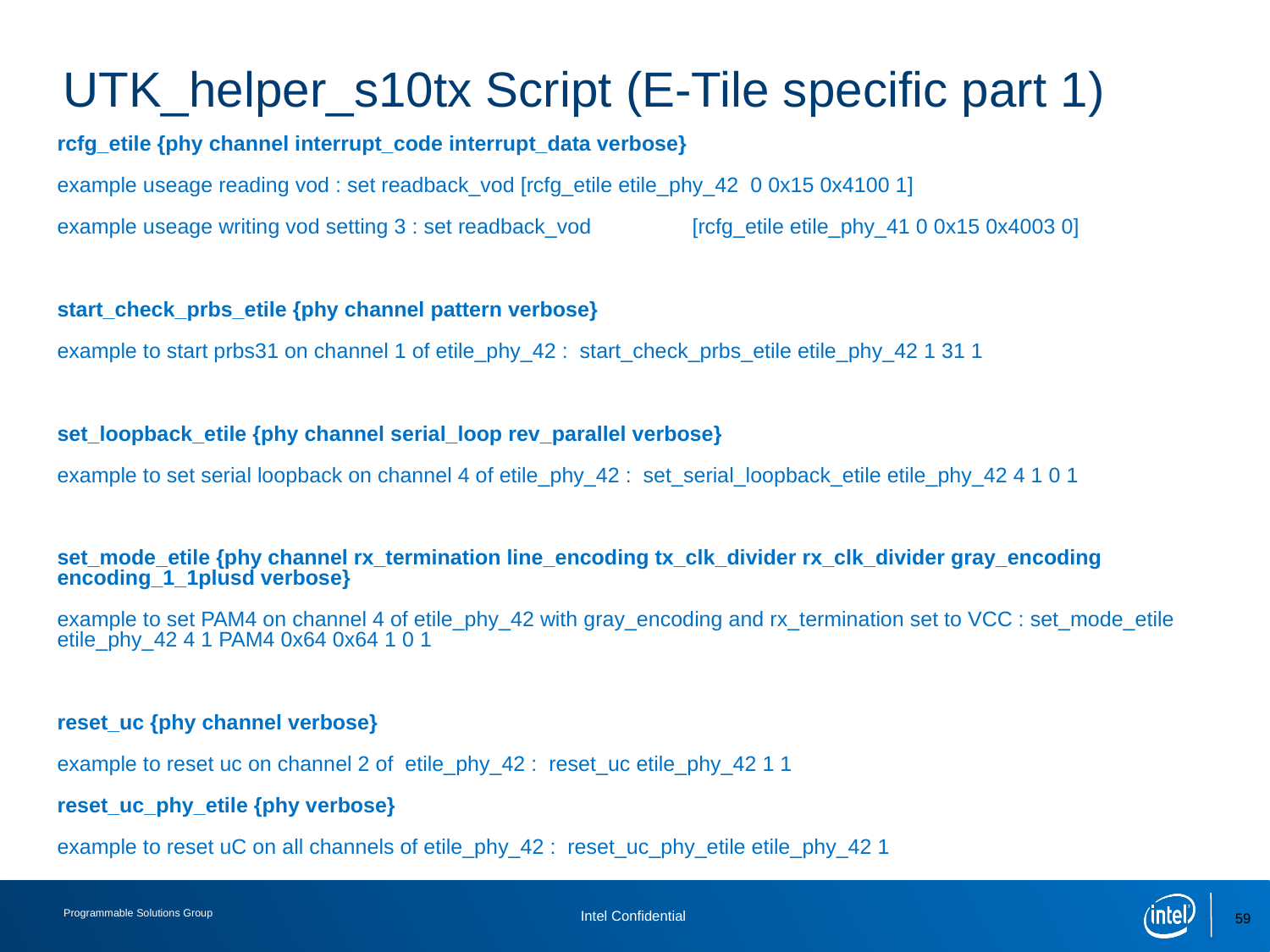

# UTK_helper_s10tx Script (E-Tile specific part 1)
rcfg_etile {phy channel interrupt_code interrupt_data verbose}
example useage reading vod : set readback_vod [rcfg_etile etile_phy_42  0 0x15 0x4100 1]
example useage writing vod setting 3 : set readback_vod	[rcfg_etile etile_phy_41 0 0x15 0x4003 0]

start_check_prbs_etile {phy channel pattern verbose}
example to start prbs31 on channel 1 of etile_phy_42 :  start_check_prbs_etile etile_phy_42 1 31 1

set_loopback_etile {phy channel serial_loop rev_parallel verbose}
example to set serial loopback on channel 4 of etile_phy_42 :  set_serial_loopback_etile etile_phy_42 4 1 0 1

set_mode_etile {phy channel rx_termination line_encoding tx_clk_divider rx_clk_divider gray_encoding encoding_1_1plusd verbose}
example to set PAM4 on channel 4 of etile_phy_42 with gray_encoding and rx_termination set to VCC : set_mode_etile etile_phy_42 4 1 PAM4 0x64 0x64 1 0 1

reset_uc {phy channel verbose}
example to reset uc on channel 2 of  etile_phy_42 :  reset_uc etile_phy_42 1 1
reset_uc_phy_etile {phy verbose}
example to reset uC on all channels of etile_phy_42 :  reset_uc_phy_etile etile_phy_42 1

59